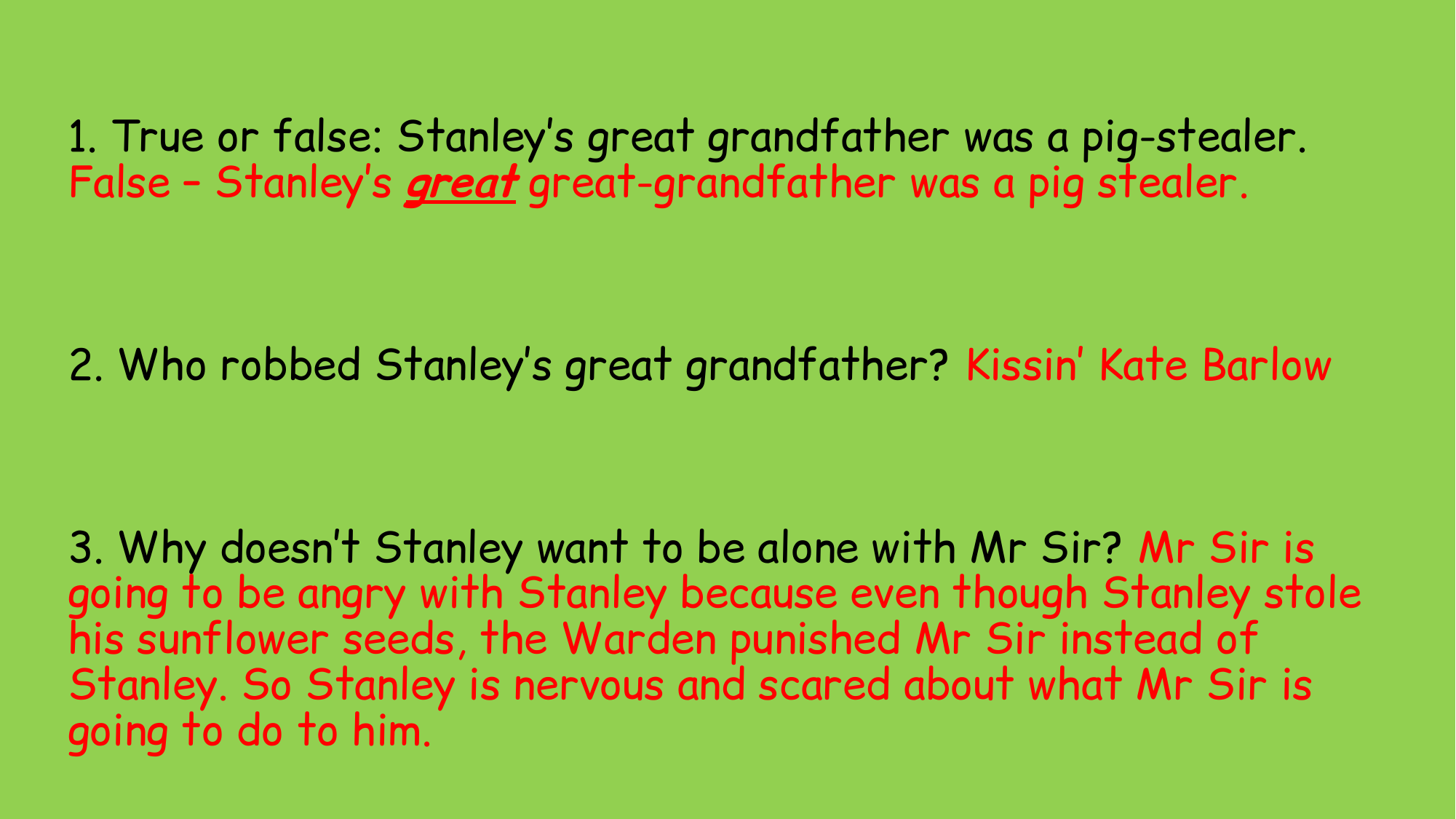

1. True or false: Stanley’s great grandfather was a pig-stealer. False – Stanley’s great great-grandfather was a pig stealer.

2. Who robbed Stanley’s great grandfather? Kissin’ Kate Barlow

3. Why doesn’t Stanley want to be alone with Mr Sir? Mr Sir is going to be angry with Stanley because even though Stanley stole his sunflower seeds, the Warden punished Mr Sir instead of Stanley. So Stanley is nervous and scared about what Mr Sir is going to do to him.